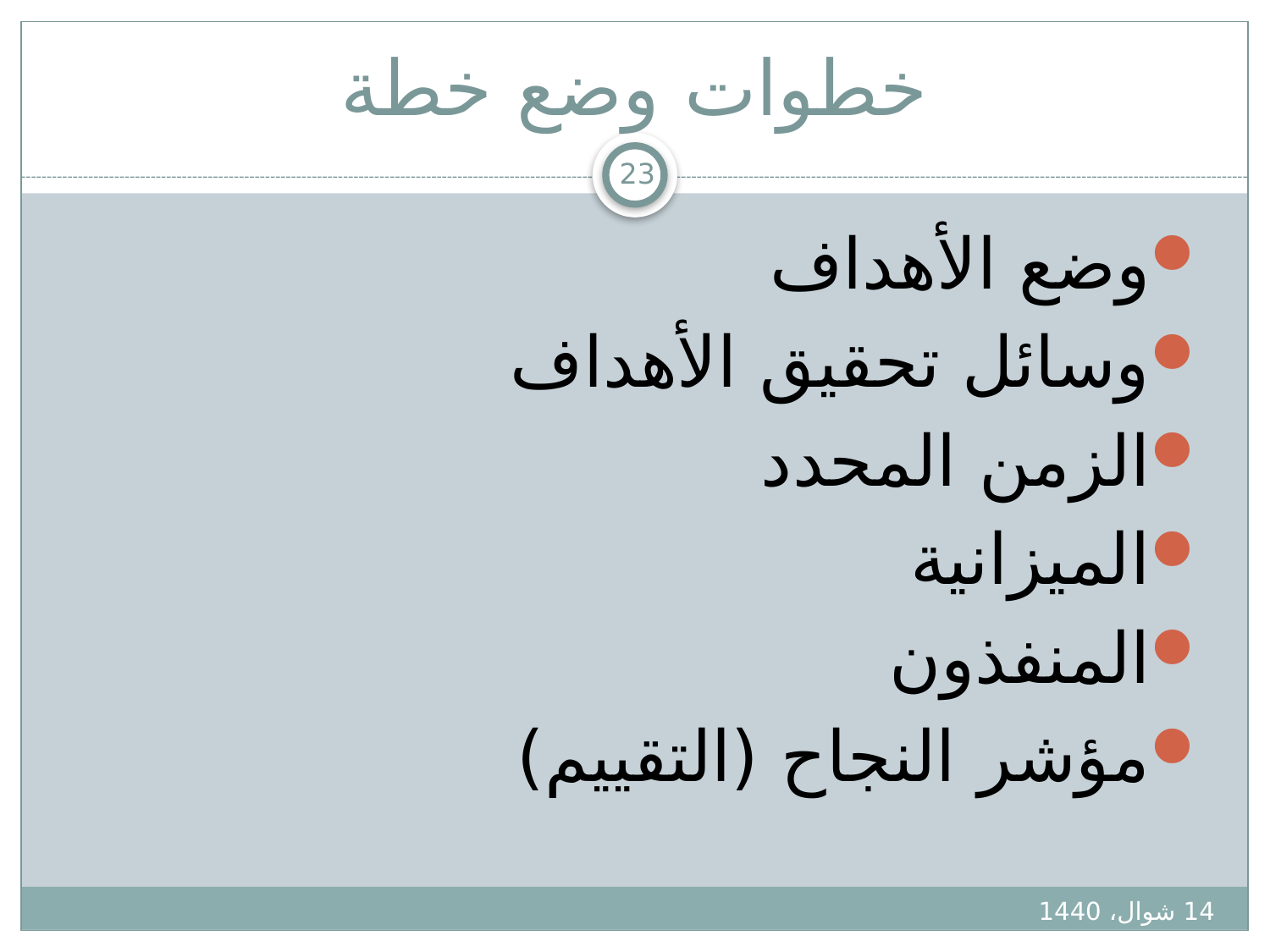

# خطوات وضع خطة
23
وضع الأهداف
وسائل تحقيق الأهداف
الزمن المحدد
الميزانية
المنفذون
مؤشر النجاح (التقييم)
14 شوال، 1440